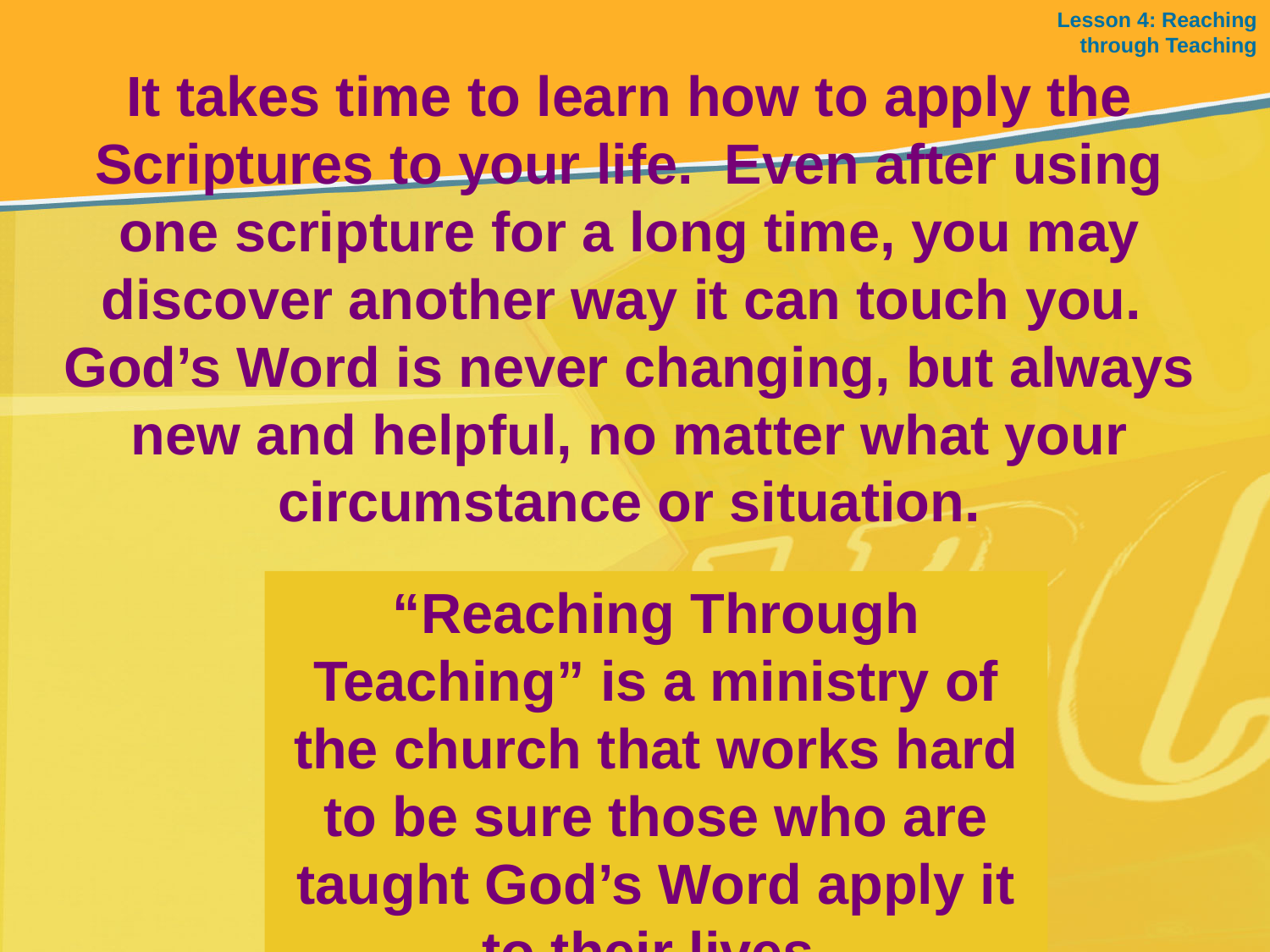

Lesson 4: Reaching through Teaching
It takes time to learn how to apply the Scriptures to your life.  Even after using one scripture for a long time, you may discover another way it can touch you.  God’s Word is never changing, but always new and helpful, no matter what your circumstance or situation.

“Reaching Through Teaching” is a ministry of the church that works hard to be sure those who are taught God’s Word apply it to their lives.